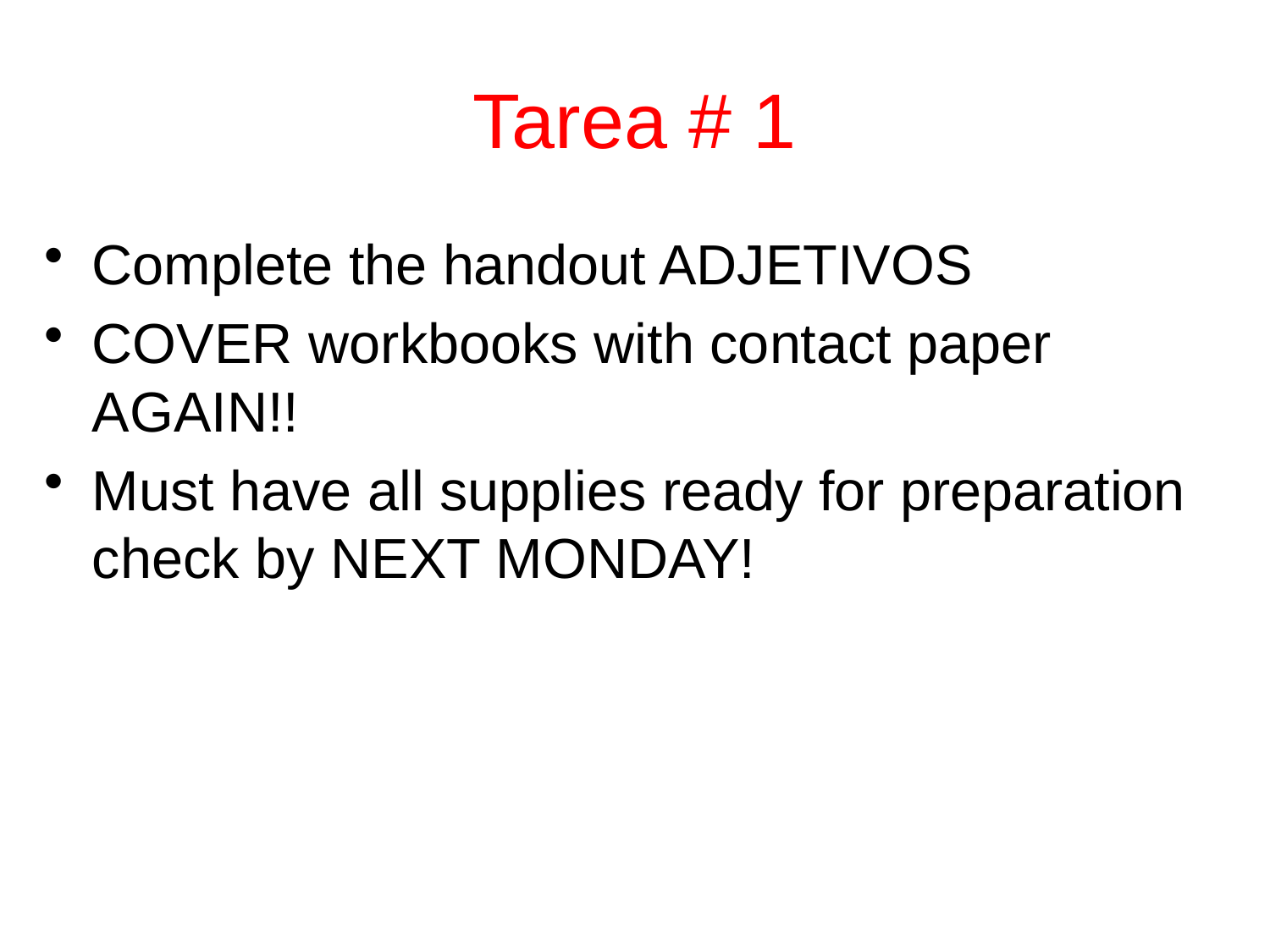

# Tarea # 1
Complete the handout ADJETIVOS
COVER workbooks with contact paper AGAIN!!
Must have all supplies ready for preparation check by NEXT MONDAY!